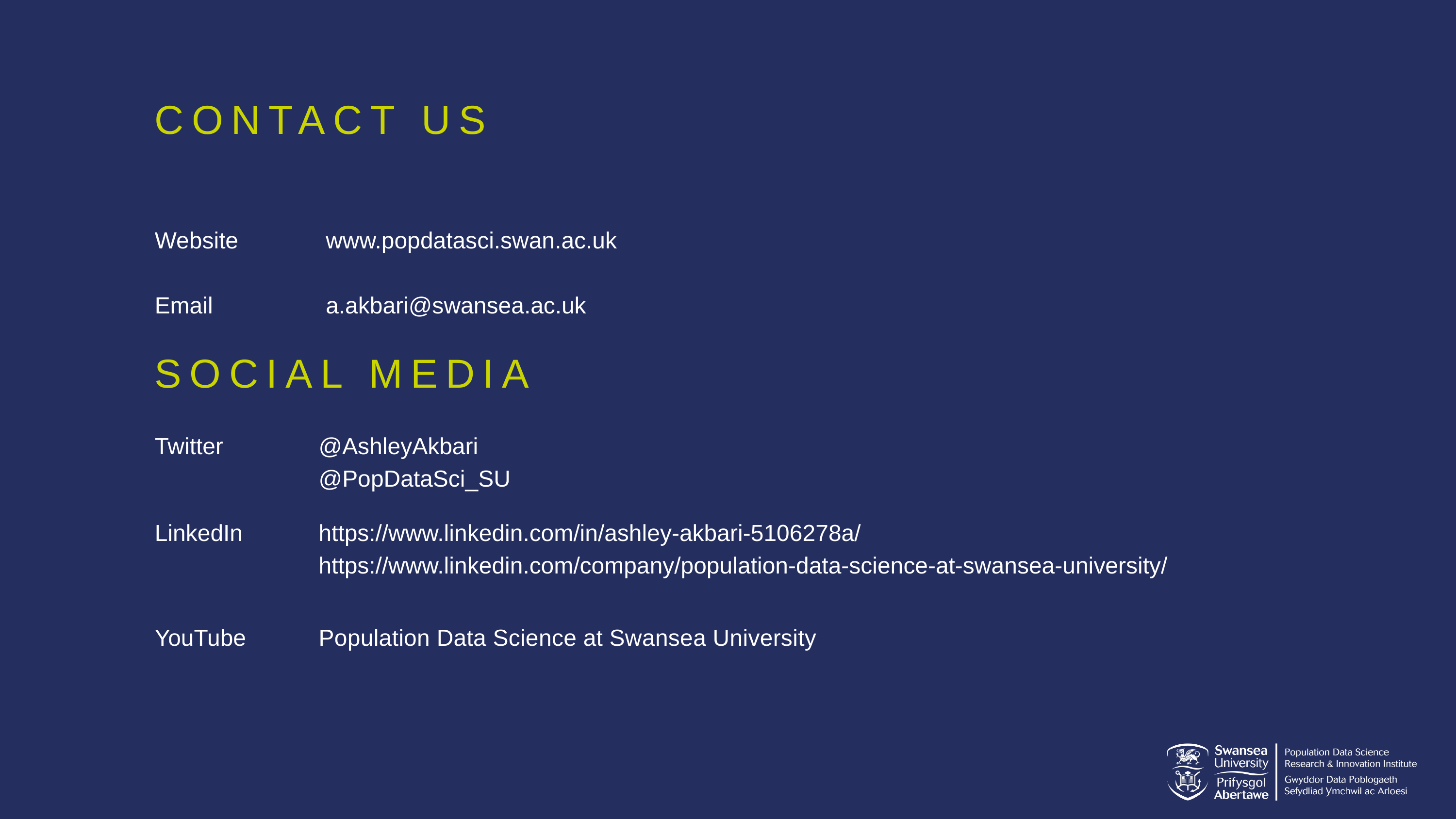

CONTACT US
Website

Email
www.popdatasci.swan.ac.uk

a.akbari@swansea.ac.uk

SOCIAL MEDIA
Twitter
@AshleyAkbari
@PopDataSci_SU
LinkedIn
https://www.linkedin.com/in/ashley-akbari-5106278a/
https://www.linkedin.com/company/population-data-science-at-swansea-university/

YouTube
Population Data Science at Swansea University